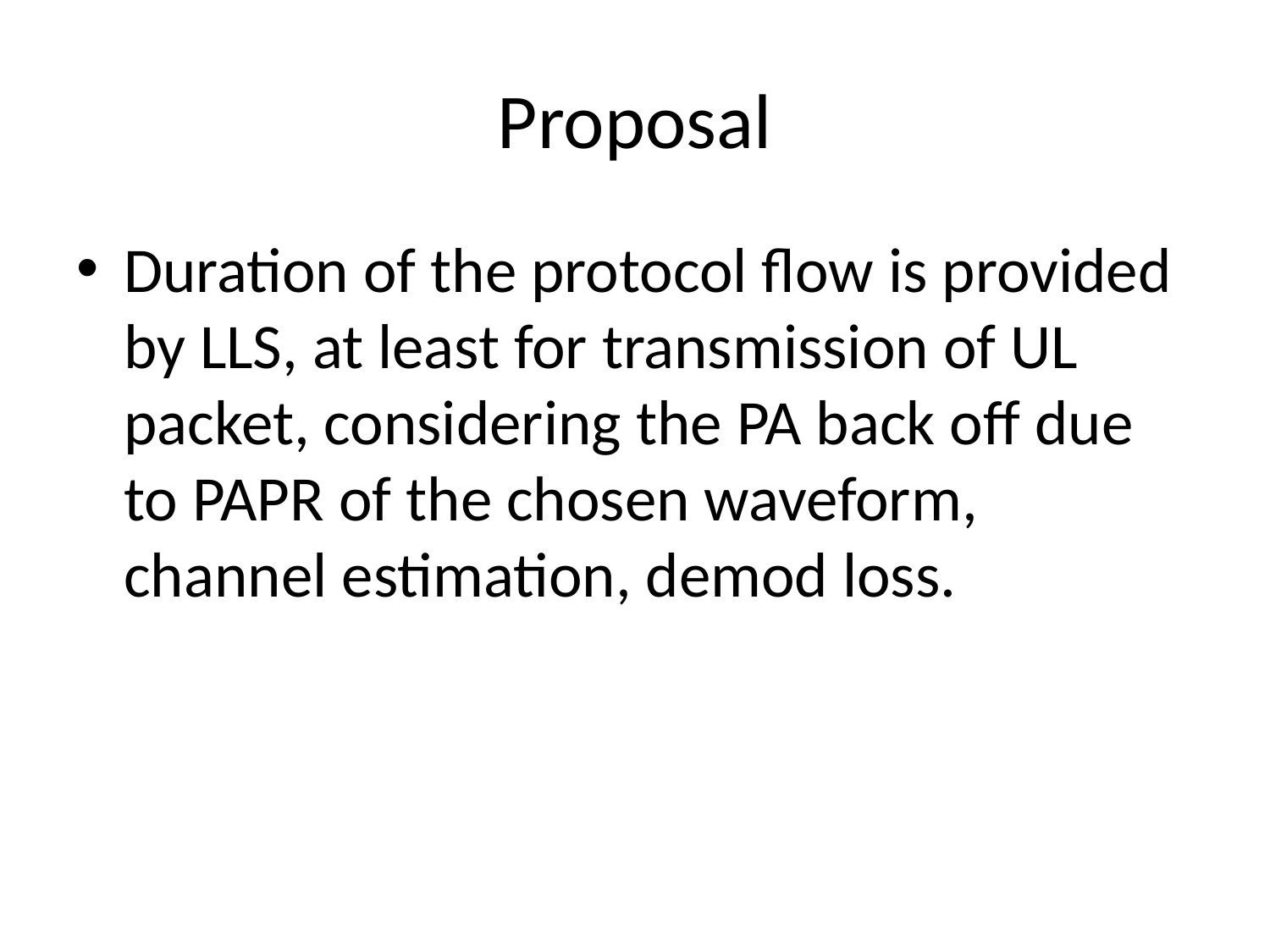

# Proposal
Duration of the protocol flow is provided by LLS, at least for transmission of UL packet, considering the PA back off due to PAPR of the chosen waveform, channel estimation, demod loss.